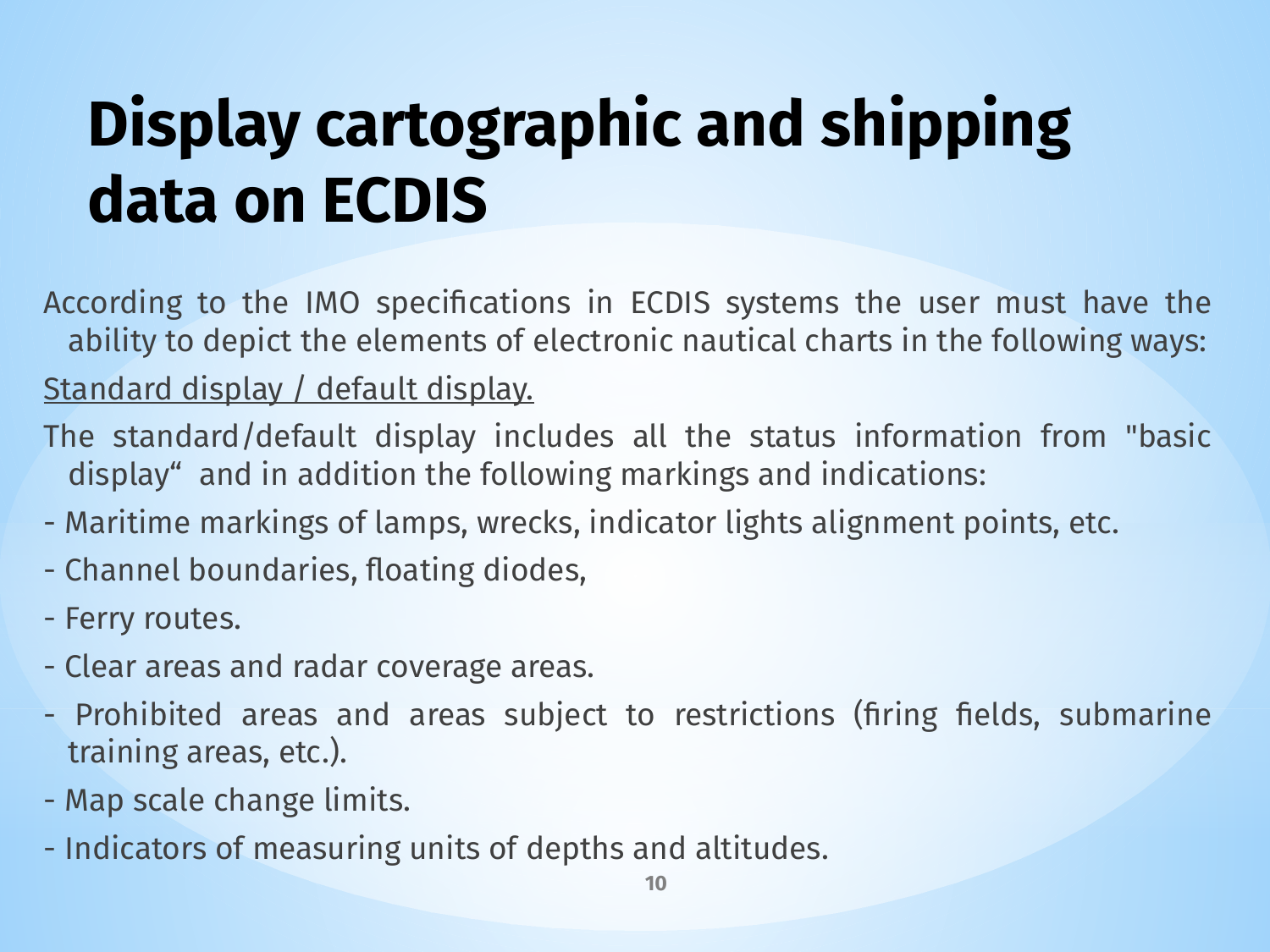

# Display cartographic and shipping data on ECDIS
According to the IMO specifications in ECDIS systems the user must have the ability to depict the elements of electronic nautical charts in the following ways:
Standard display / default display.
The standard/default display includes all the status information from "basic display“  and in addition the following markings and indications:
- Maritime markings of lamps, wrecks, indicator lights alignment points, etc.
- Channel boundaries, floating diodes,
- Ferry routes.
- Clear areas and radar coverage areas.
- Prohibited areas and areas subject to restrictions (firing fields, submarine training areas, etc.).
- Map scale change limits.
- Indicators of measuring units of depths and altitudes.
10